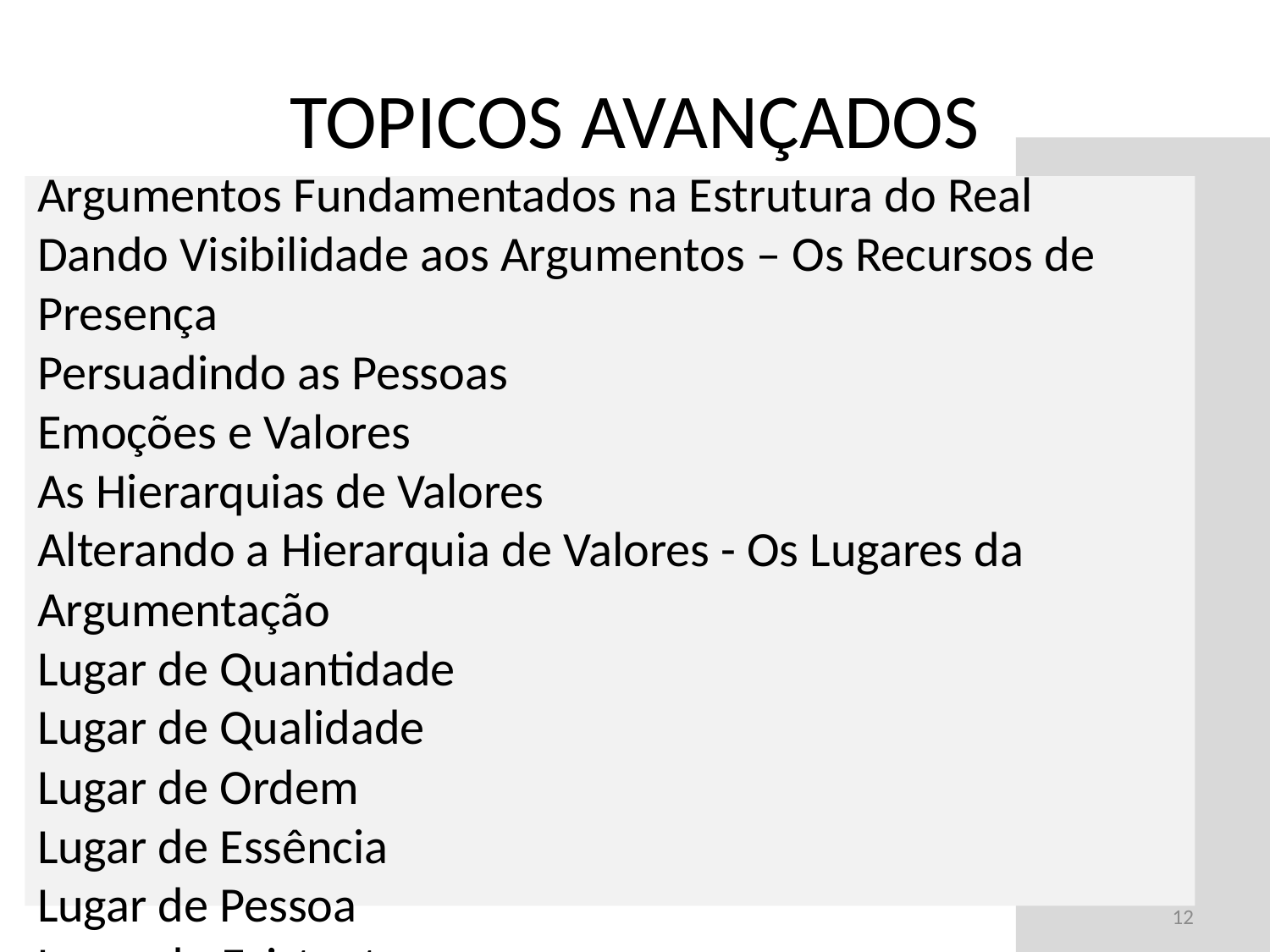

# TOPICOS AVANÇADOS

Argumentos Fundamentados na Estrutura do Real
Dando Visibilidade aos Argumentos – Os Recursos de Presença
Persuadindo as Pessoas
Emoções e Valores
As Hierarquias de Valores
Alterando a Hierarquia de Valores - Os Lugares da Argumentação
Lugar de Quantidade
Lugar de Qualidade
Lugar de Ordem
Lugar de Essência
Lugar de Pessoa
Lugar do Existente
Afinal de Contas, o Que É Argumentar?
Aprendendo a ”Desenhar” e a ”Pintar” com as Palavras
Figuras Retóricas
Figuras de Som
Figuras de Palavra
Metonímia
Metáfora
Figuras de Construção
Pleonasmo
Hipálage
Anáfora
Epístrofe
Concatenação
Figuras de Pensamento
Antítese
Paradoxo
Alusão
Conclusão
Palavras Finais

12